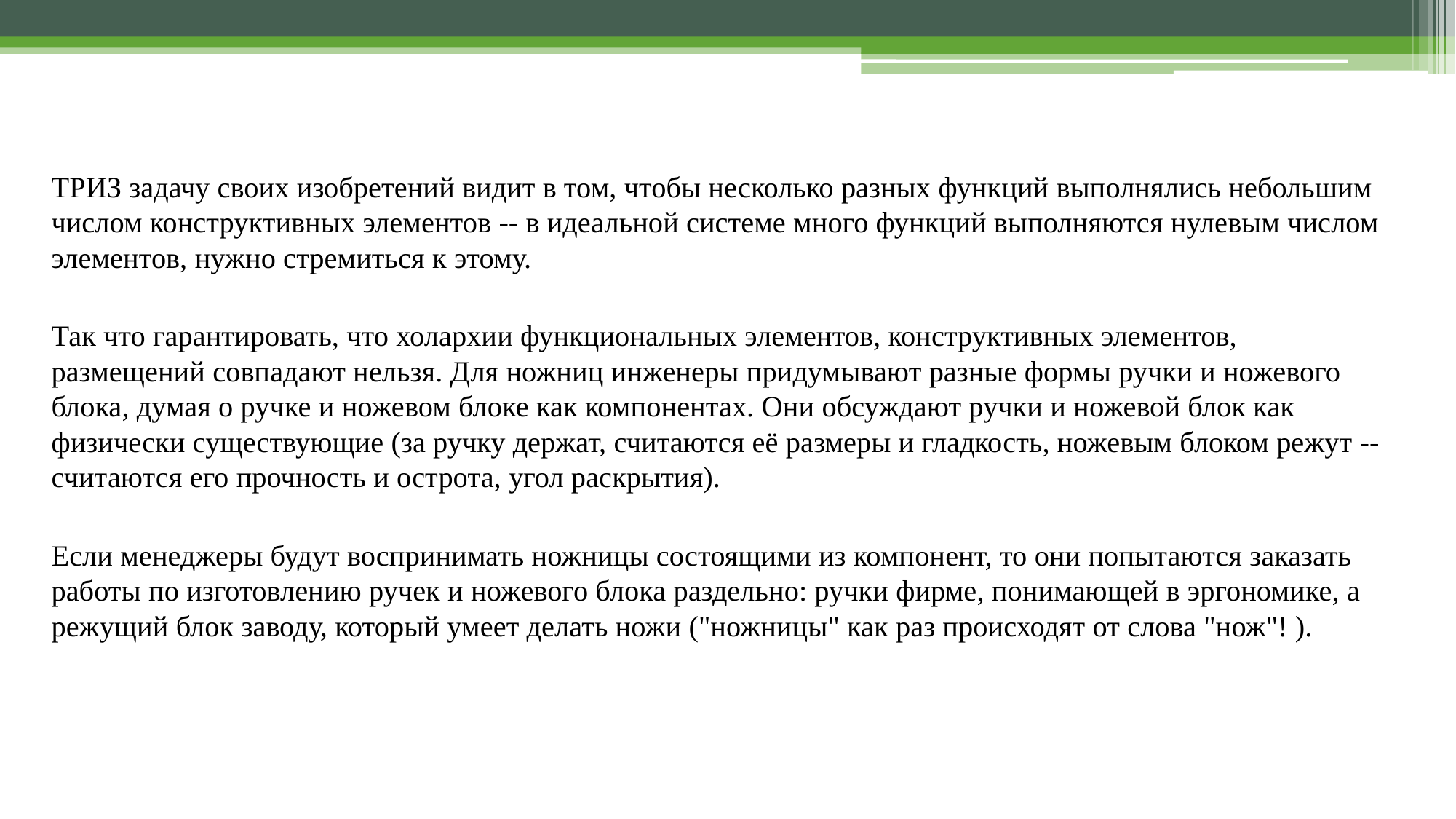

ТРИЗ задачу своих изобретений видит в том, чтобы несколько разных функций выполнялись небольшим числом конструктивных элементов -- в идеальной системе много функций выполняются нулевым числом элементов, нужно стремиться к этому.

Так что гарантировать, что холархии функциональных элементов, конструктивных элементов, размещений совпадают нельзя. Для ножниц инженеры придумывают разные формы ручки и ножевого блока, думая о ручке и ножевом блоке как компонентах. Они обсуждают ручки и ножевой блок как физически существующие (за ручку держат, считаются её размеры и гладкость, ножевым блоком режут -- считаются его прочность и острота, угол раскрытия).

Если менеджеры будут воспринимать ножницы состоящими из компонент, то они попытаются заказать работы по изготовлению ручек и ножевого блока раздельно: ручки фирме, понимающей в эргономике, а режущий блок заводу, который умеет делать ножи ("ножницы" как раз происходят от слова "нож"! ).